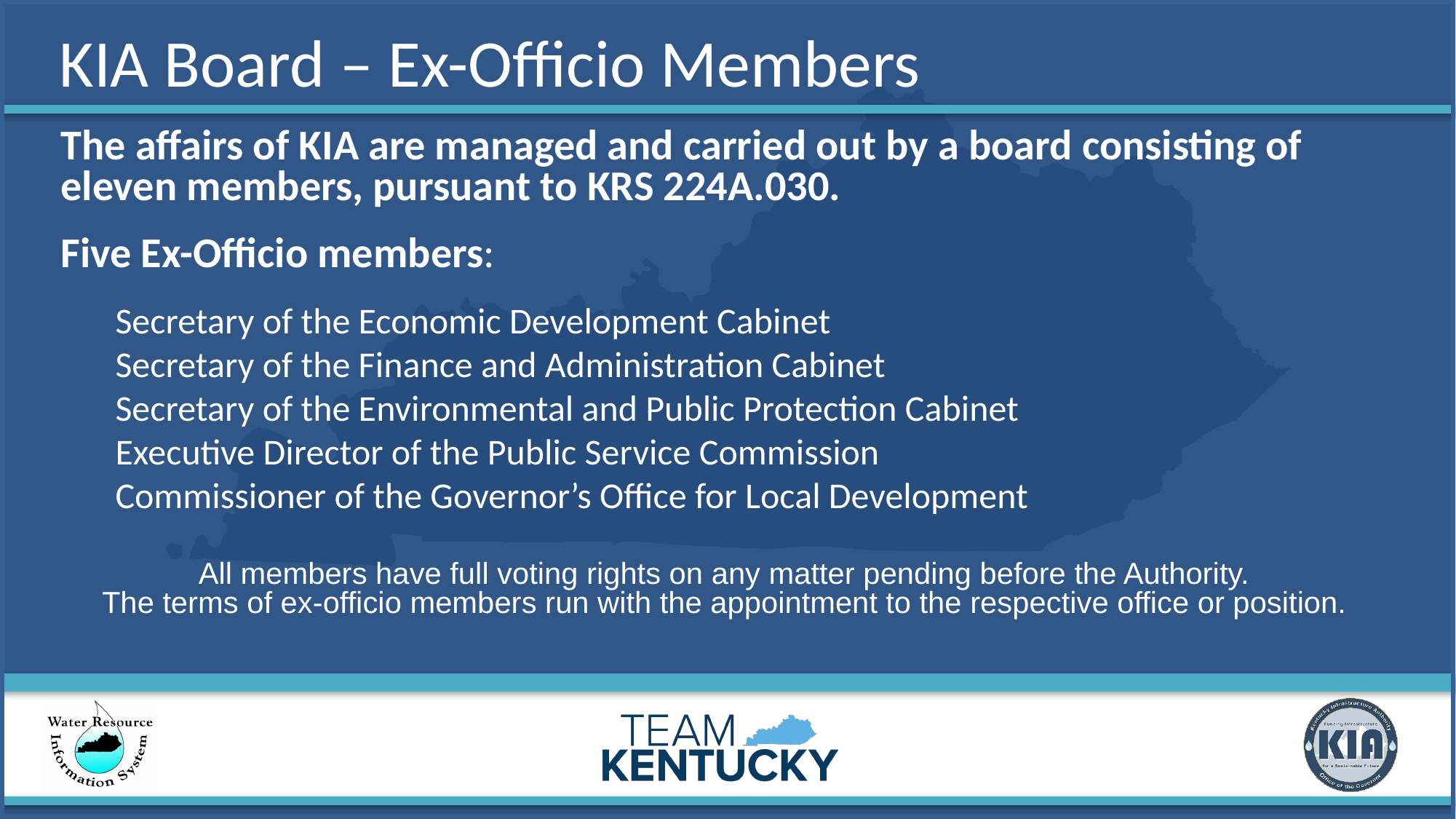

# KIA Board – Ex-Officio Members
The affairs of KIA are managed and carried out by a board consisting of eleven members, pursuant to KRS 224A.030.

Five Ex-Officio members:

Secretary of the Economic Development Cabinet

Secretary of the Finance and Administration Cabinet

Secretary of the Environmental and Public Protection Cabinet

Executive Director of the Public Service Commission

Commissioner of the Governor’s Office for Local Development

All members have full voting rights on any matter pending before the Authority.
The terms of ex-officio members run with the appointment to the respective office or position.